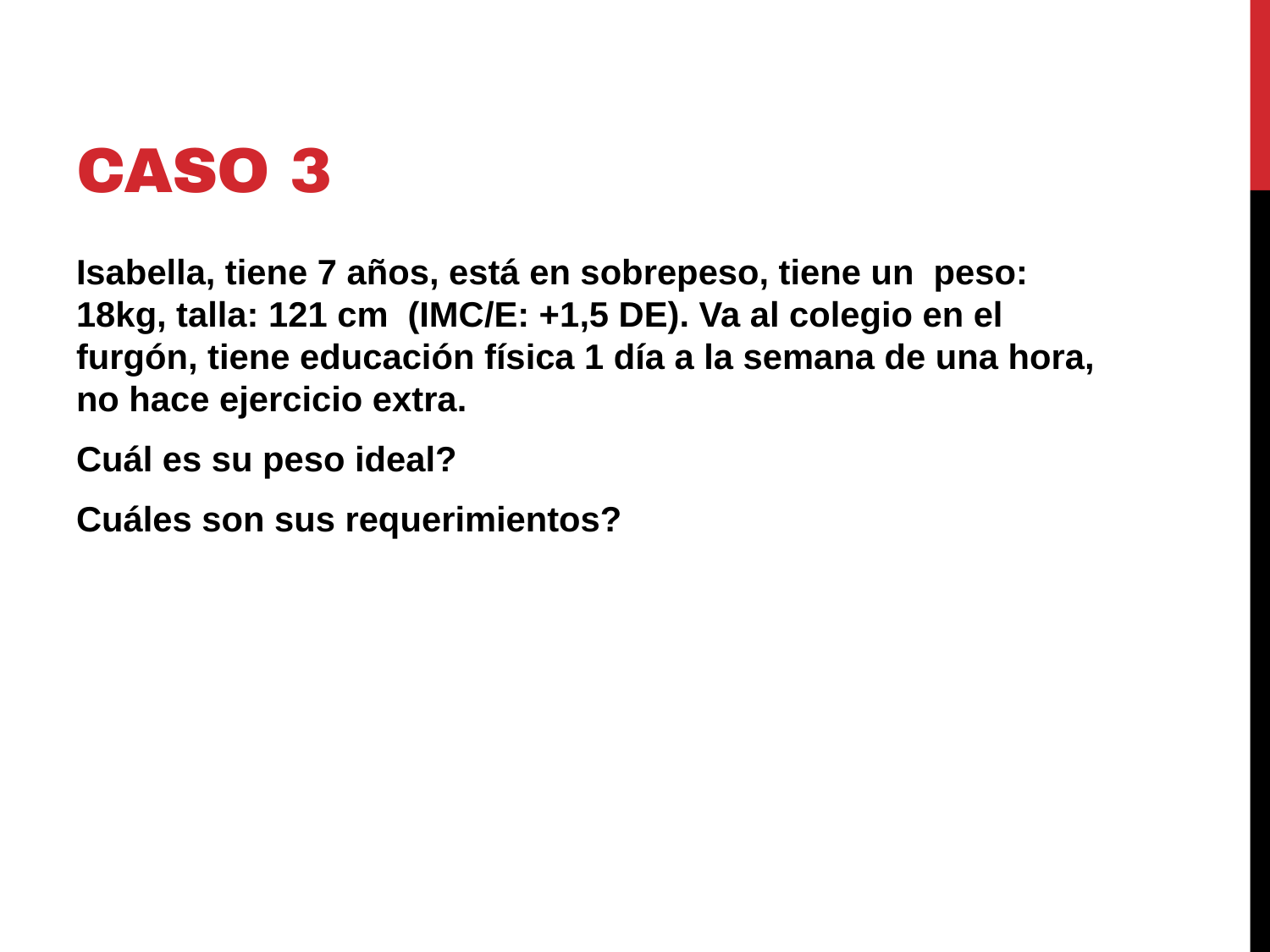

# Caso 3
Isabella, tiene 7 años, está en sobrepeso, tiene un  peso: 18kg, talla: 121 cm  (IMC/E: +1,5 DE). Va al colegio en el furgón, tiene educación física 1 día a la semana de una hora, no hace ejercicio extra.
Cuál es su peso ideal?
Cuáles son sus requerimientos?